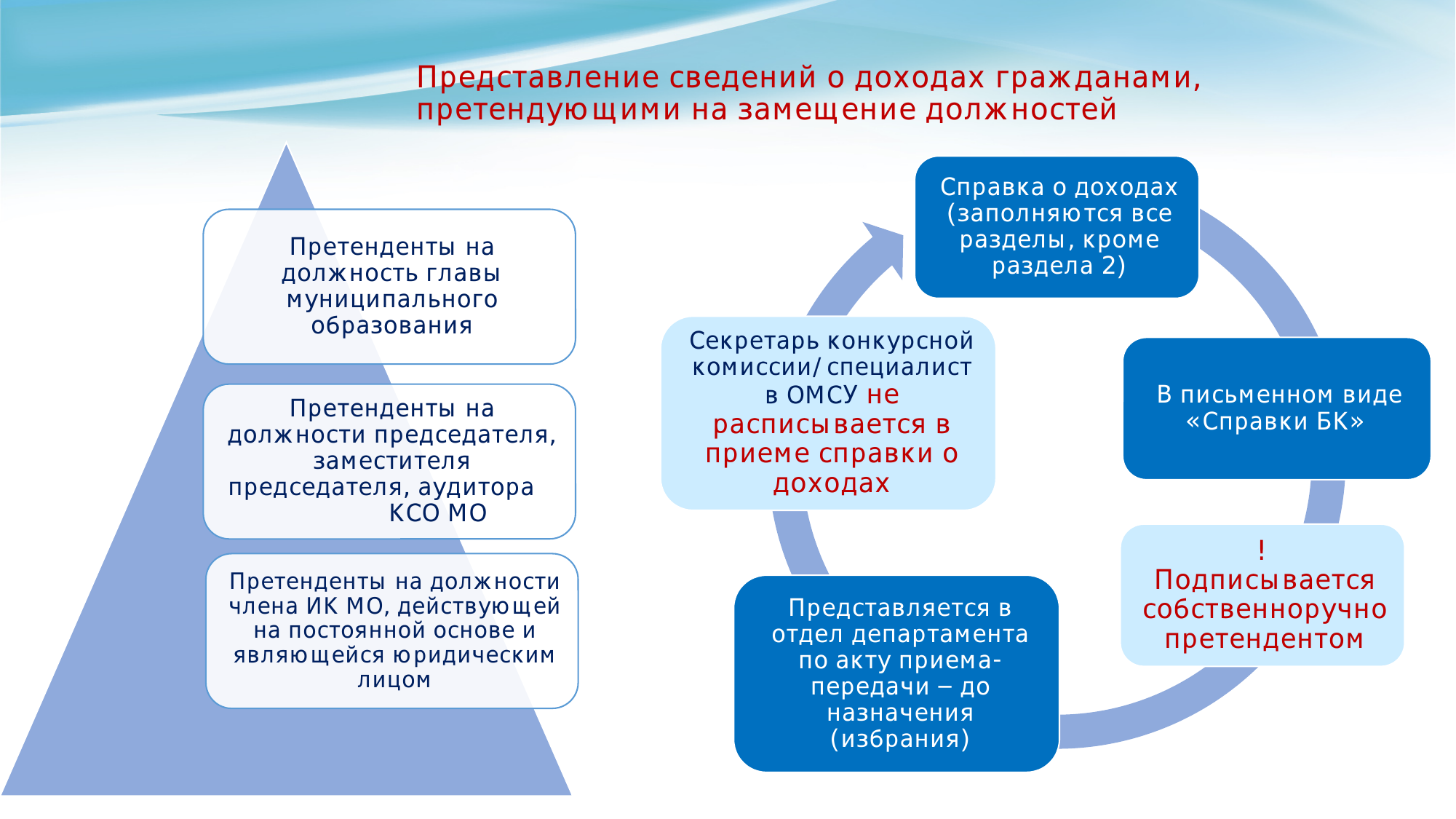

Представление сведений о доходах гражданами, претендующими на замещение должностей
Претенденты на должность главы муниципального образования
Претенденты на должности председателя, заместителя председателя, аудитора                 КСО МО
Претенденты на должности члена ИК МО, действующей на постоянной основе и являющейся юридическим лицом
Справка о доходах (заполняются все разделы, кроме раздела 2)
В письменном виде «Справки БК»
!  Подписывается собственноручно претендентом
Представляется в отдел департамента по акту приема-передачи – до назначения (избрания)
Секретарь конкурсной комиссии/специалист в ОМСУ не расписывается в приеме справки о доходах